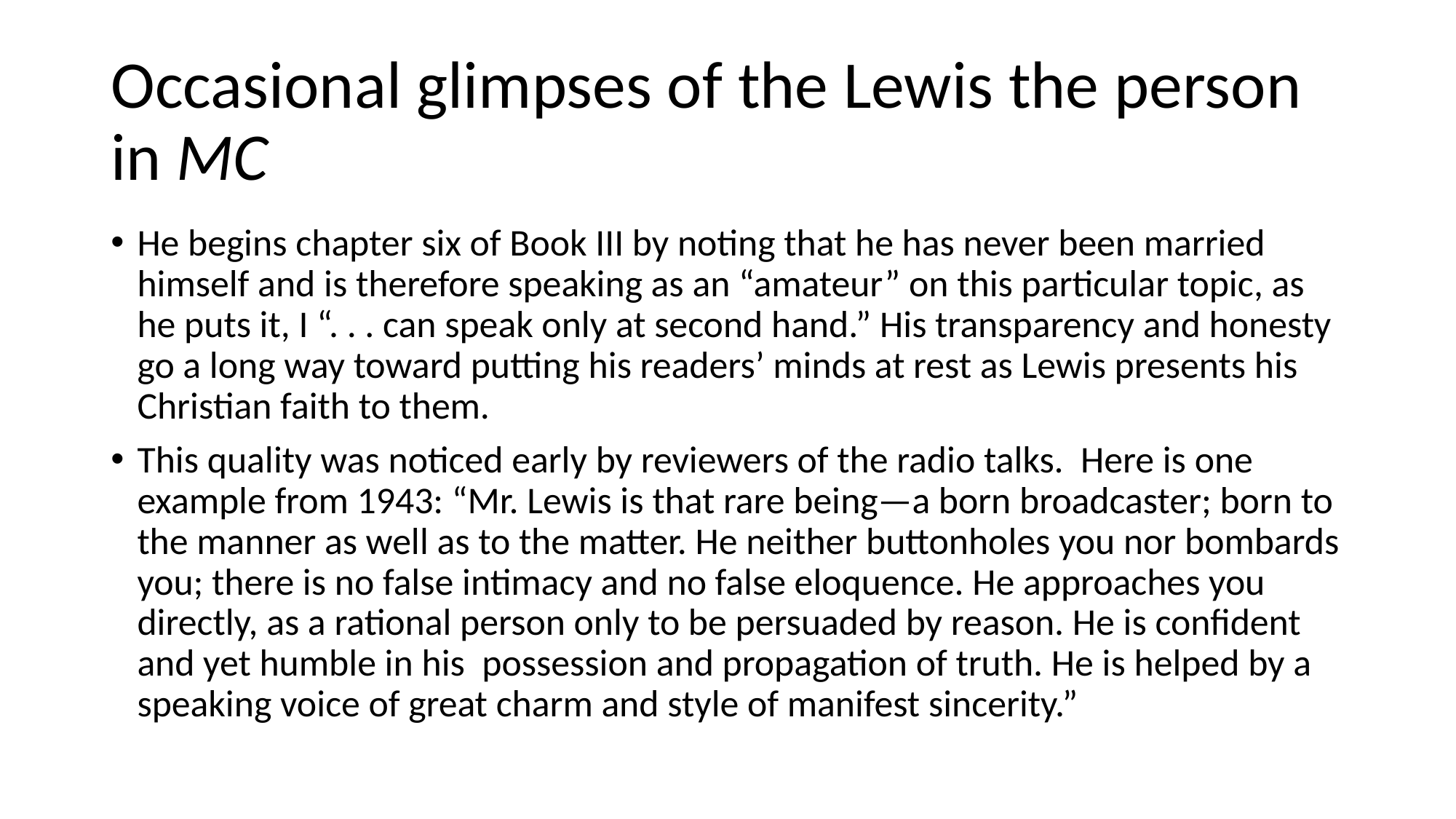

# Occasional glimpses of the Lewis the person in MC
He begins chapter six of Book III by noting that he has never been married himself and is therefore speaking as an “amateur” on this particular topic, as he puts it, I “. . . can speak only at second hand.” His transparency and honesty go a long way toward putting his readers’ minds at rest as Lewis presents his Christian faith to them.
This quality was noticed early by reviewers of the radio talks.  Here is one example from 1943: “Mr. Lewis is that rare being—a born broadcaster; born to the manner as well as to the matter. He neither buttonholes you nor bombards you; there is no false intimacy and no false eloquence. He approaches you directly, as a rational person only to be persuaded by reason. He is confident and yet humble in his  possession and propagation of truth. He is helped by a speaking voice of great charm and style of manifest sincerity.”